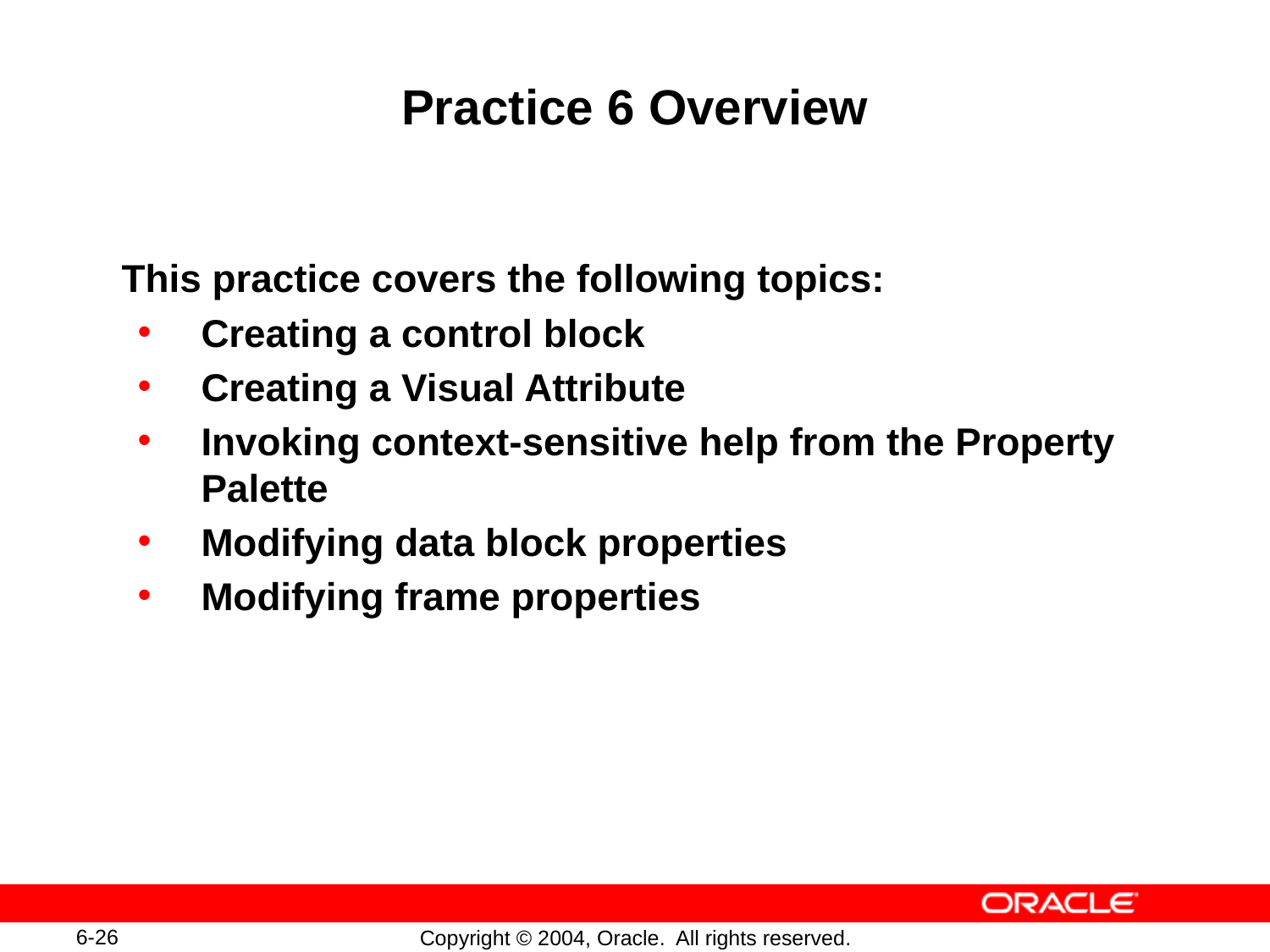

# Practice 6 Overview
This practice covers the following topics:
Creating a control block
Creating a Visual Attribute
Invoking context-sensitive help from the Property Palette
Modifying data block properties
Modifying frame properties